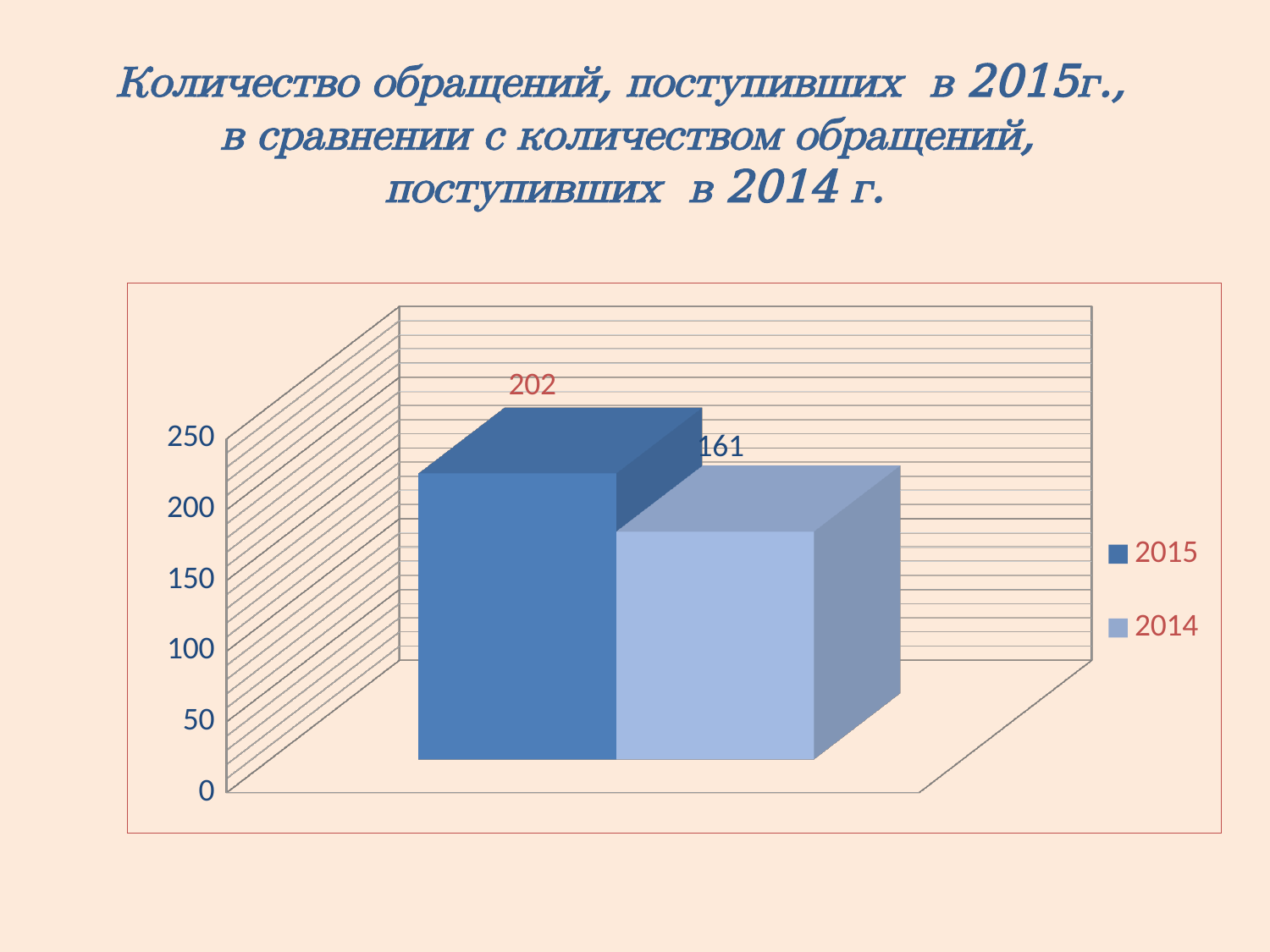

# Количество обращений, поступивших  в 2015г., в сравнении с количеством обращений, поступивших  в 2014 г.

[unsupported chart]